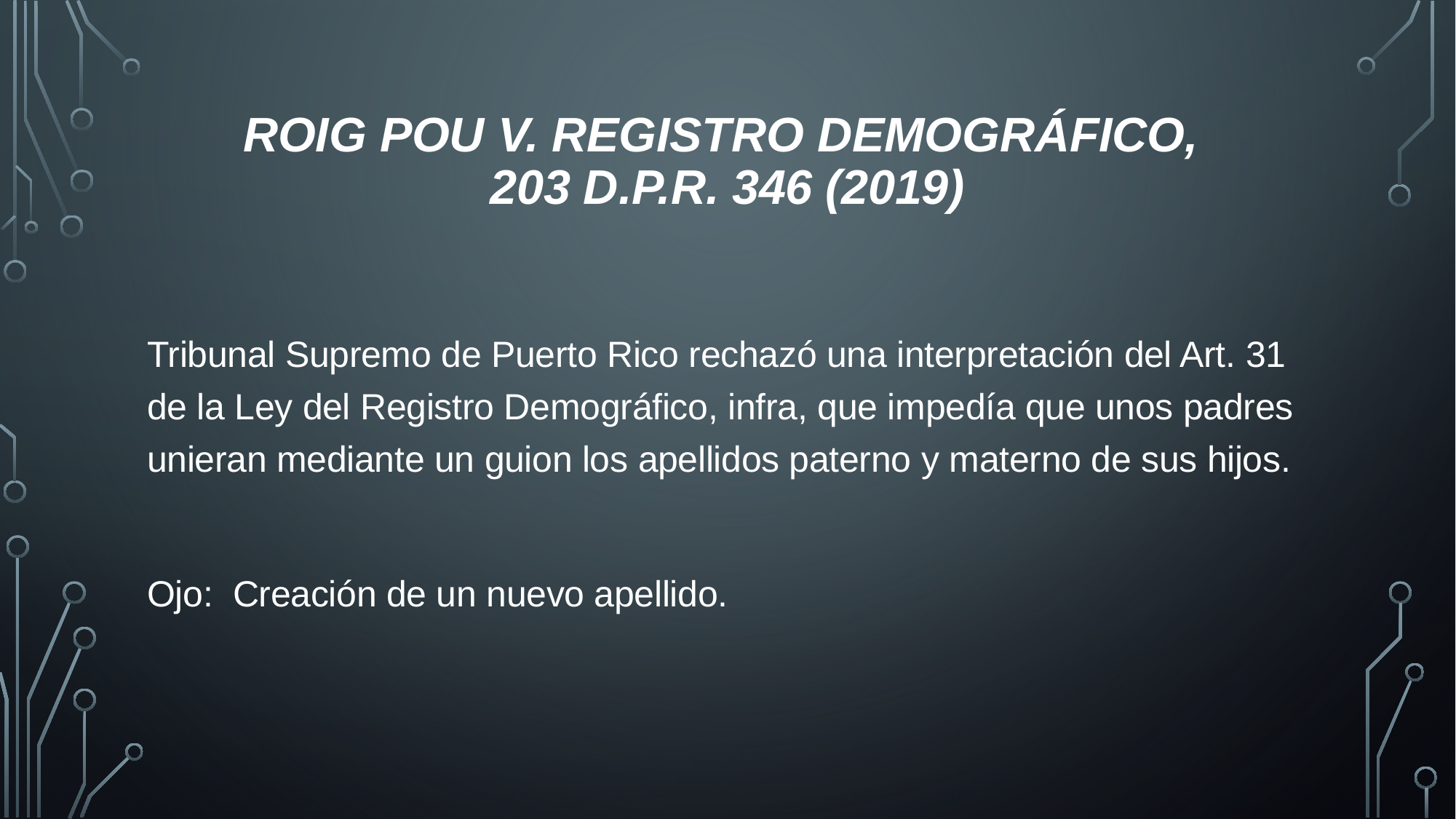

# Roig Pou v. Registro Demográfico, 203 D.P.R. 346 (2019)

Tribunal Supremo de Puerto Rico rechazó una interpretación del Art. 31 de la Ley del Registro Demográfico, infra, que impedía que unos padres unieran mediante un guion los apellidos paterno y materno de sus hijos.

Ojo:  Creación de un nuevo apellido.